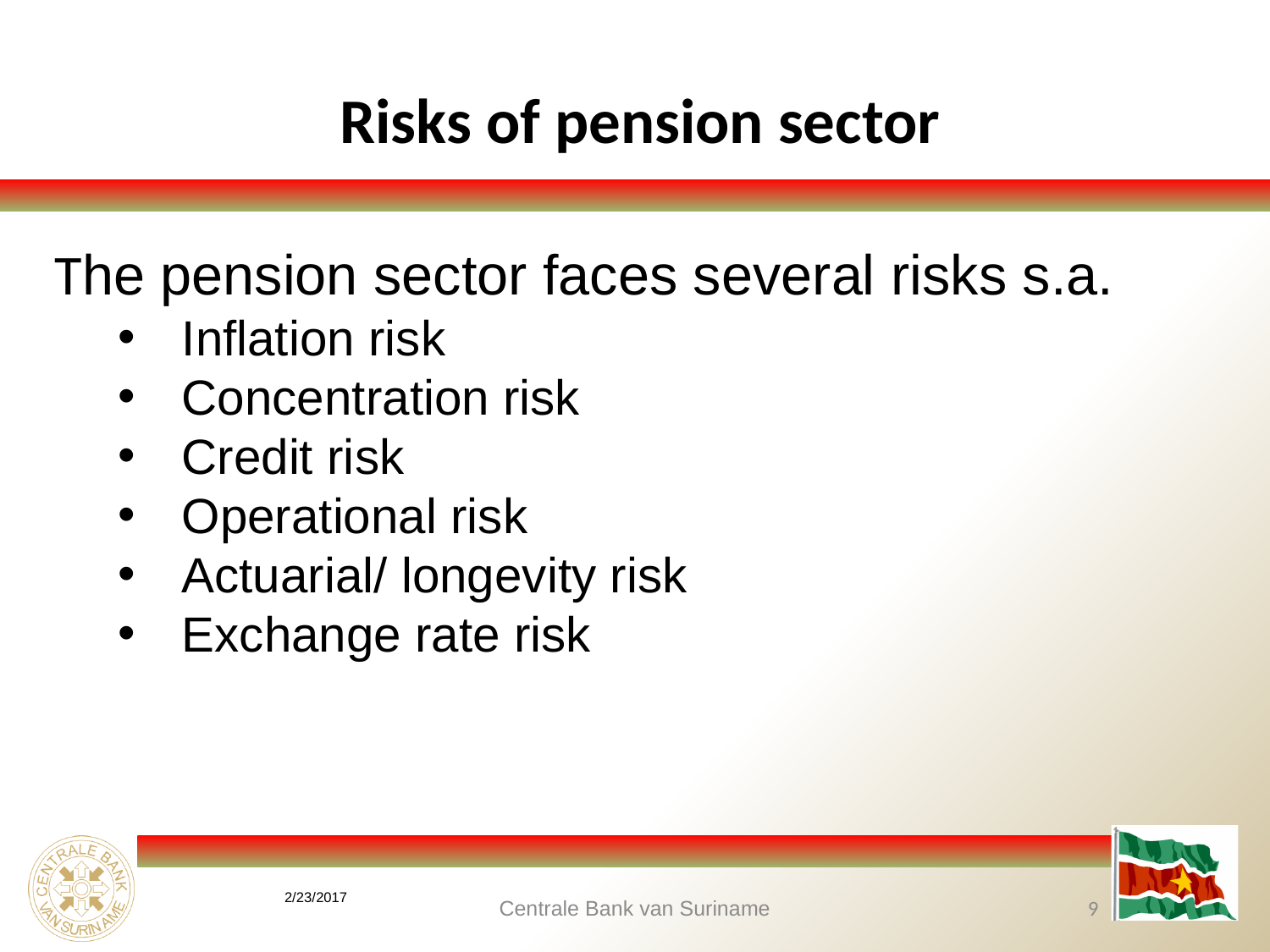

Risks of pension sector
The pension sector faces several risks s.a.
Inflation risk
Concentration risk
Credit risk
Operational risk
Actuarial/ longevity risk
Exchange rate risk
2/23/2017
Centrale Bank van Suriname
9